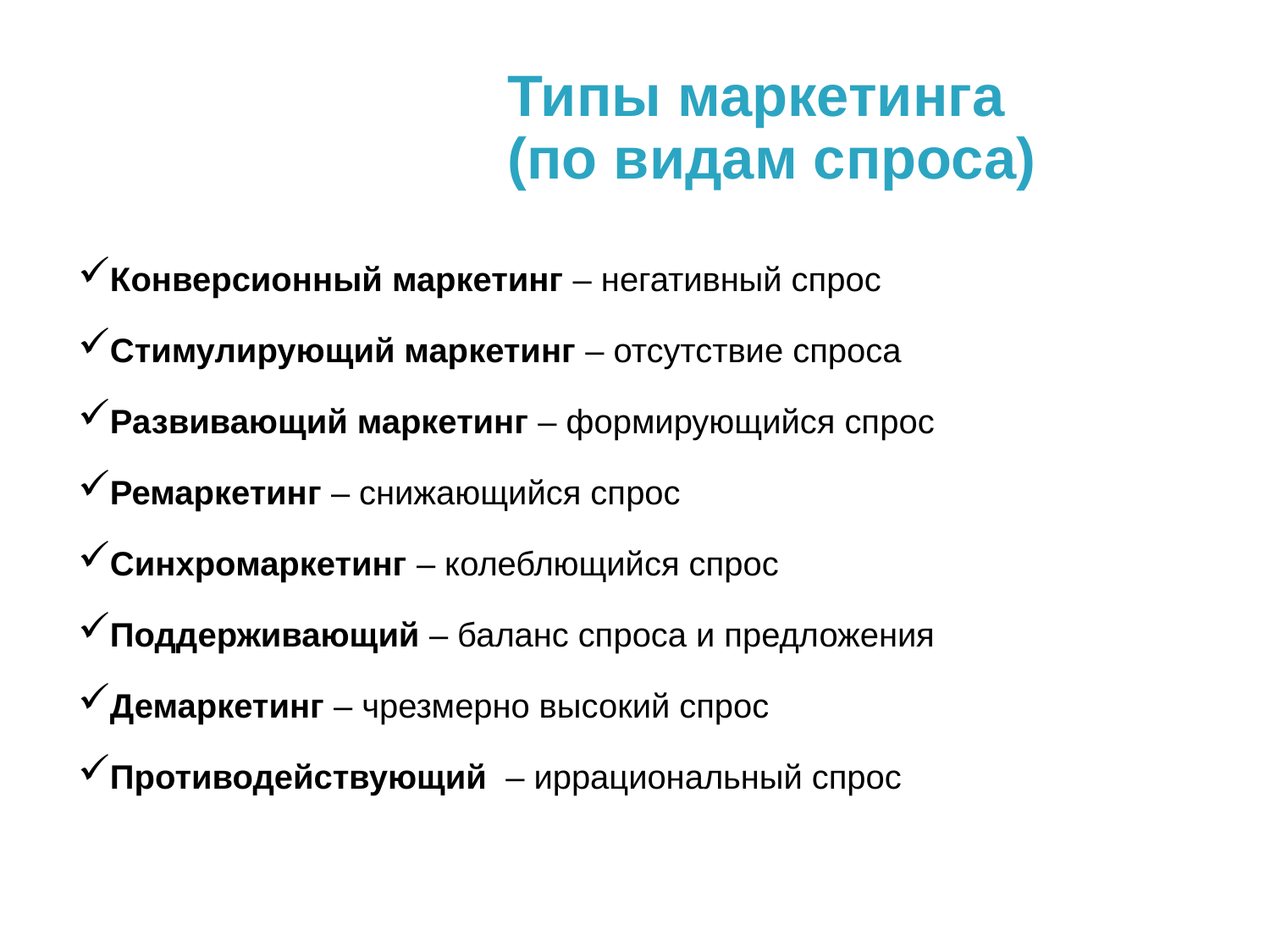

# Типы маркетинга (по видам спроса)
Конверсионный маркетинг – негативный спрос

Стимулирующий маркетинг – отсутствие спроса

Развивающий маркетинг – формирующийся спрос

Ремаркетинг – снижающийся спрос

Синхромаркетинг – колеблющийся спрос

Поддерживающий – баланс спроса и предложения

Демаркетинг – чрезмерно высокий спрос

Противодействующий  – иррациональный спрос